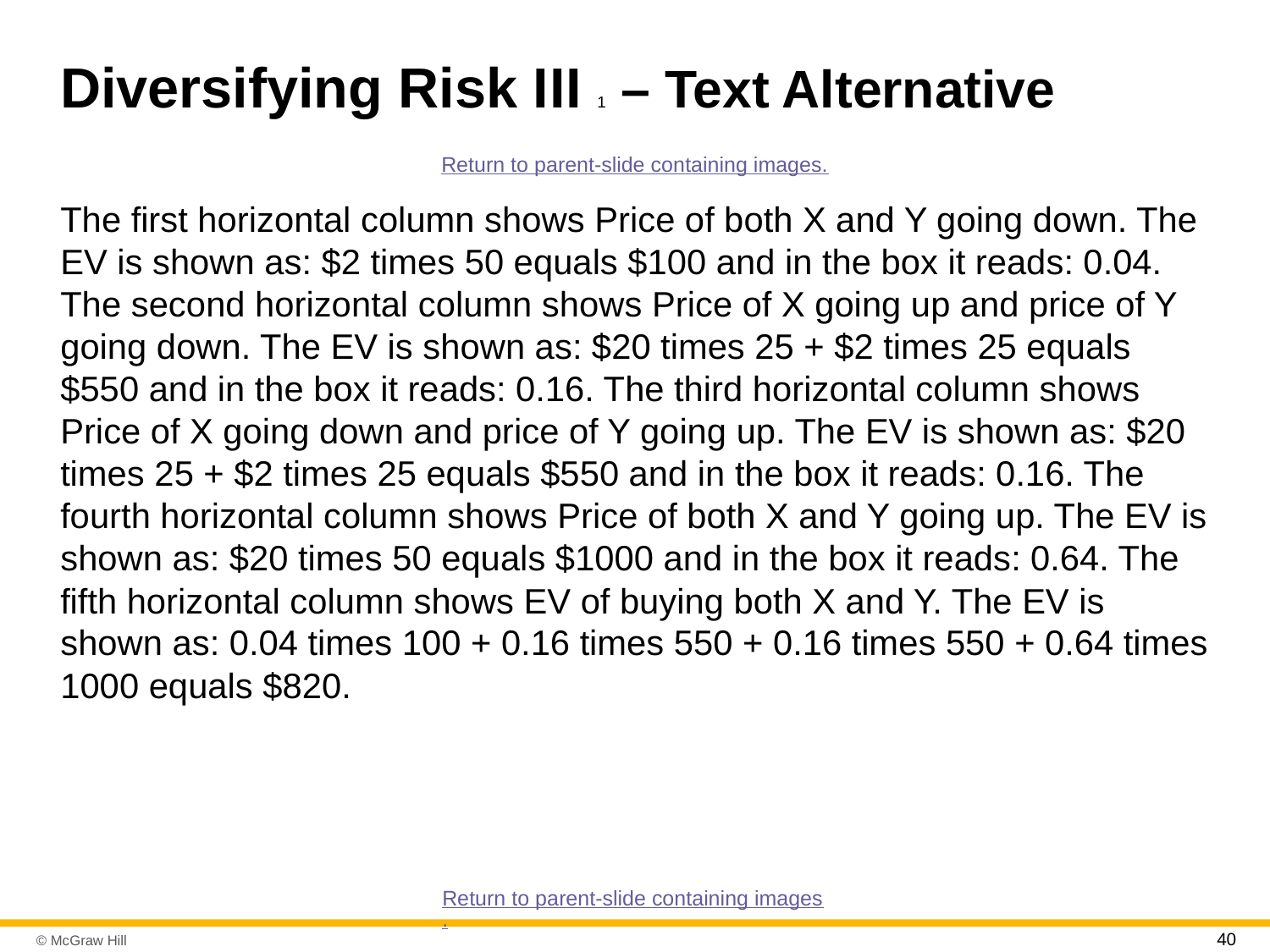

# Diversifying Risk I I I 1 – Text Alternative
Return to parent-slide containing images.
The first horizontal column shows Price of both X and Y going down. The EV is shown as: $2 times 50 equals $100 and in the box it reads: 0.04. The second horizontal column shows Price of X going up and price of Y going down. The EV is shown as: $20 times 25 + $2 times 25 equals $550 and in the box it reads: 0.16. The third horizontal column shows Price of X going down and price of Y going up. The EV is shown as: $20 times 25 + $2 times 25 equals $550 and in the box it reads: 0.16. The fourth horizontal column shows Price of both X and Y going up. The EV is shown as: $20 times 50 equals $1000 and in the box it reads: 0.64. The fifth horizontal column shows EV of buying both X and Y. The EV is shown as: 0.04 times 100 + 0.16 times 550 + 0.16 times 550 + 0.64 times 1000 equals $820.
Return to parent-slide containing images.